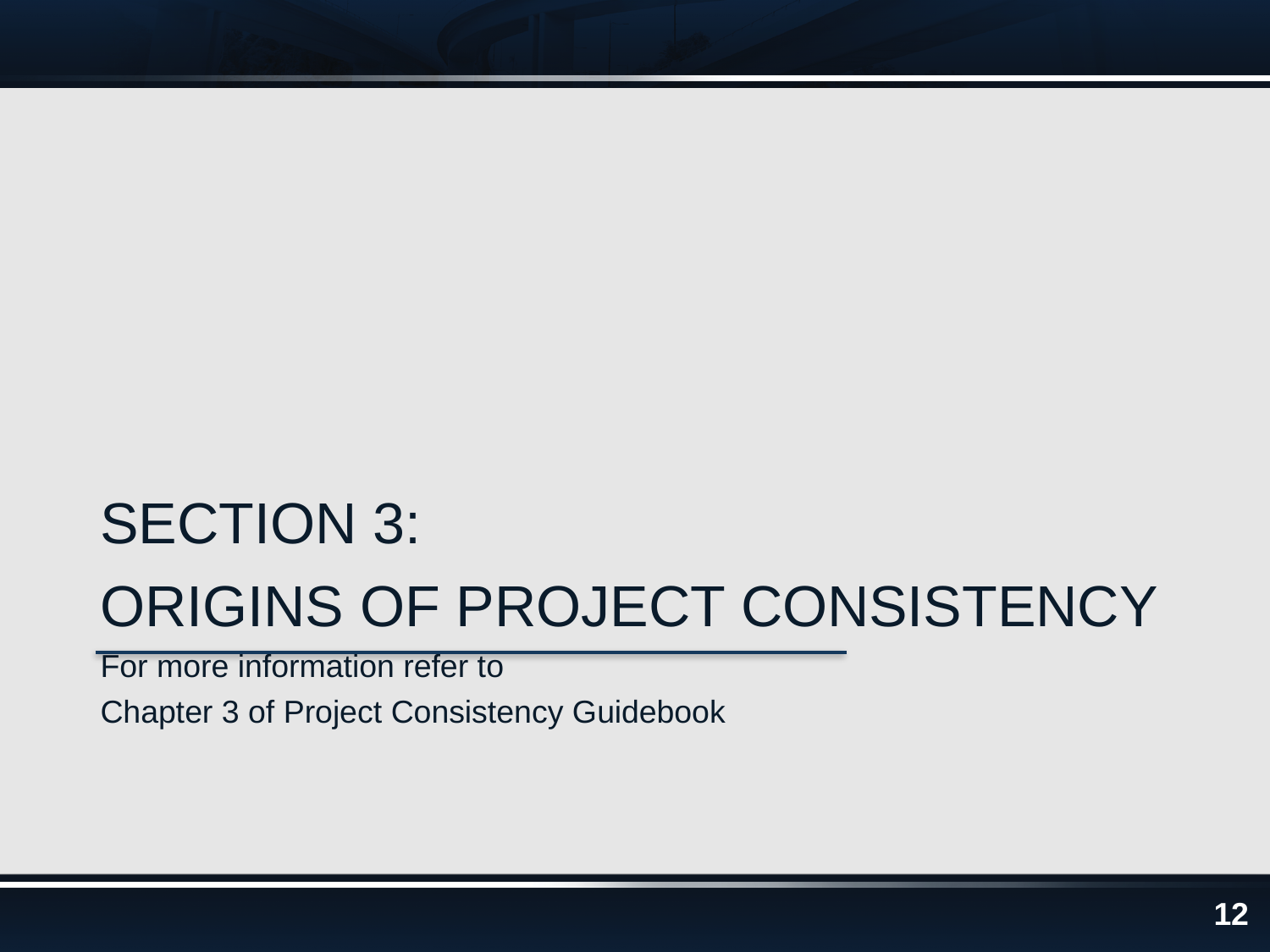

# Section 3: Origins of Project Consistency For more information refer to Chapter 3 of Project Consistency Guidebook